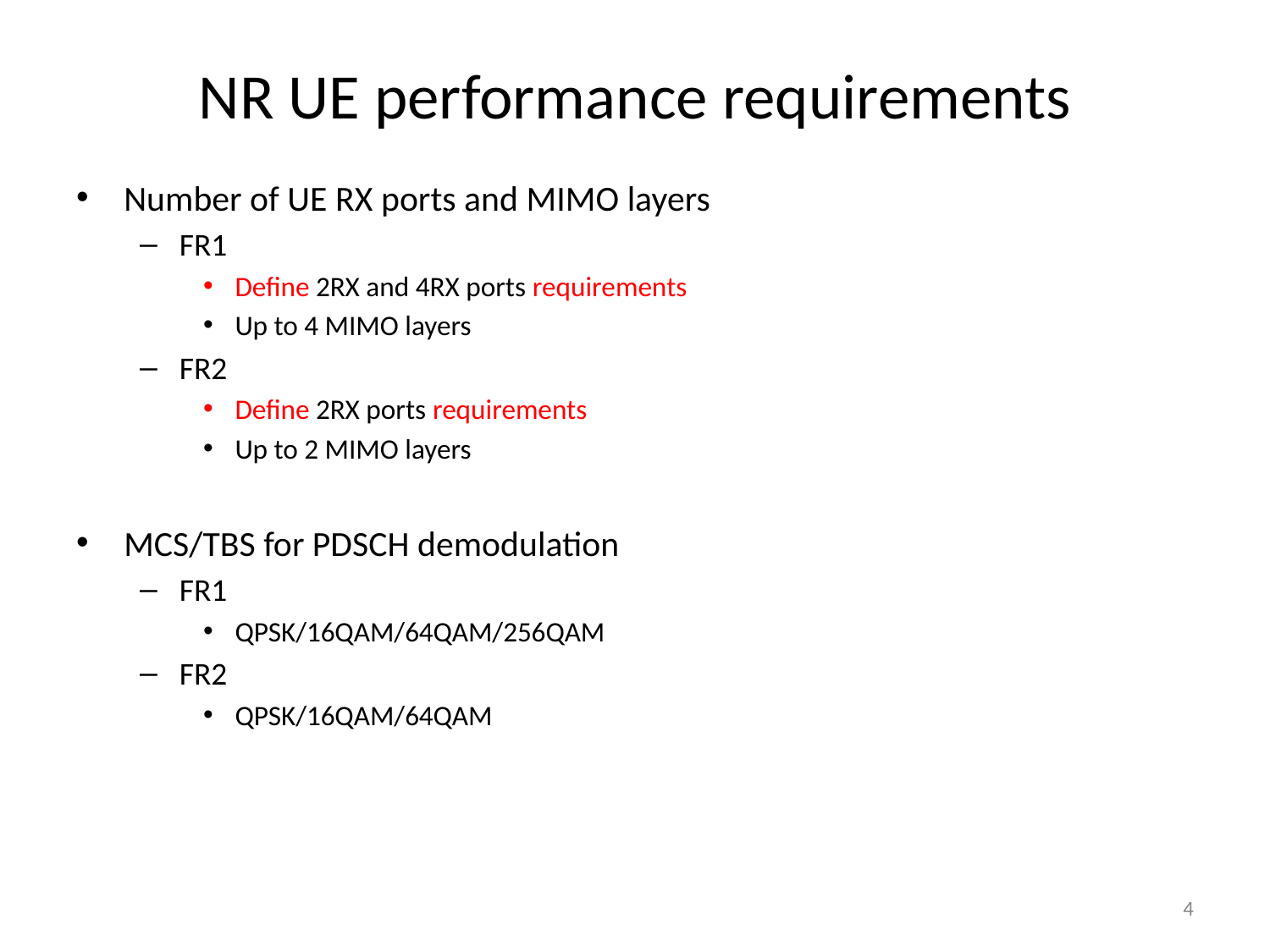

# NR UE performance requirements
Number of UE RX ports and MIMO layers
FR1
Define 2RX and 4RX ports requirements
Up to 4 MIMO layers
FR2
Define 2RX ports requirements
Up to 2 MIMO layers

MCS/TBS for PDSCH demodulation
FR1
QPSK/16QAM/64QAM/256QAM
FR2
QPSK/16QAM/64QAM

4